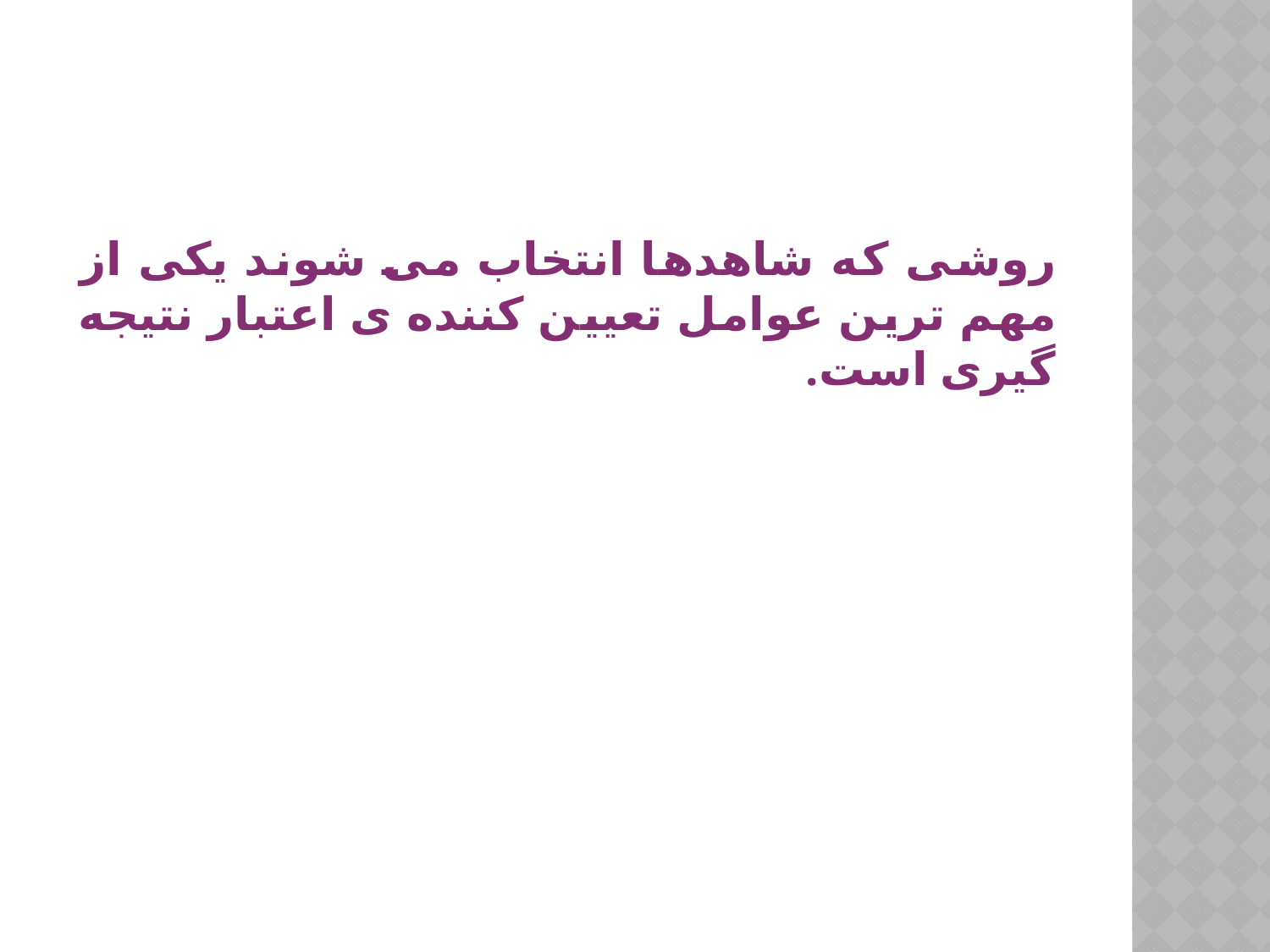

روشی که شاهدها انتخاب می شوند یکی از مهم ترین عوامل تعیین کننده ی اعتبار نتیجه گیری است.